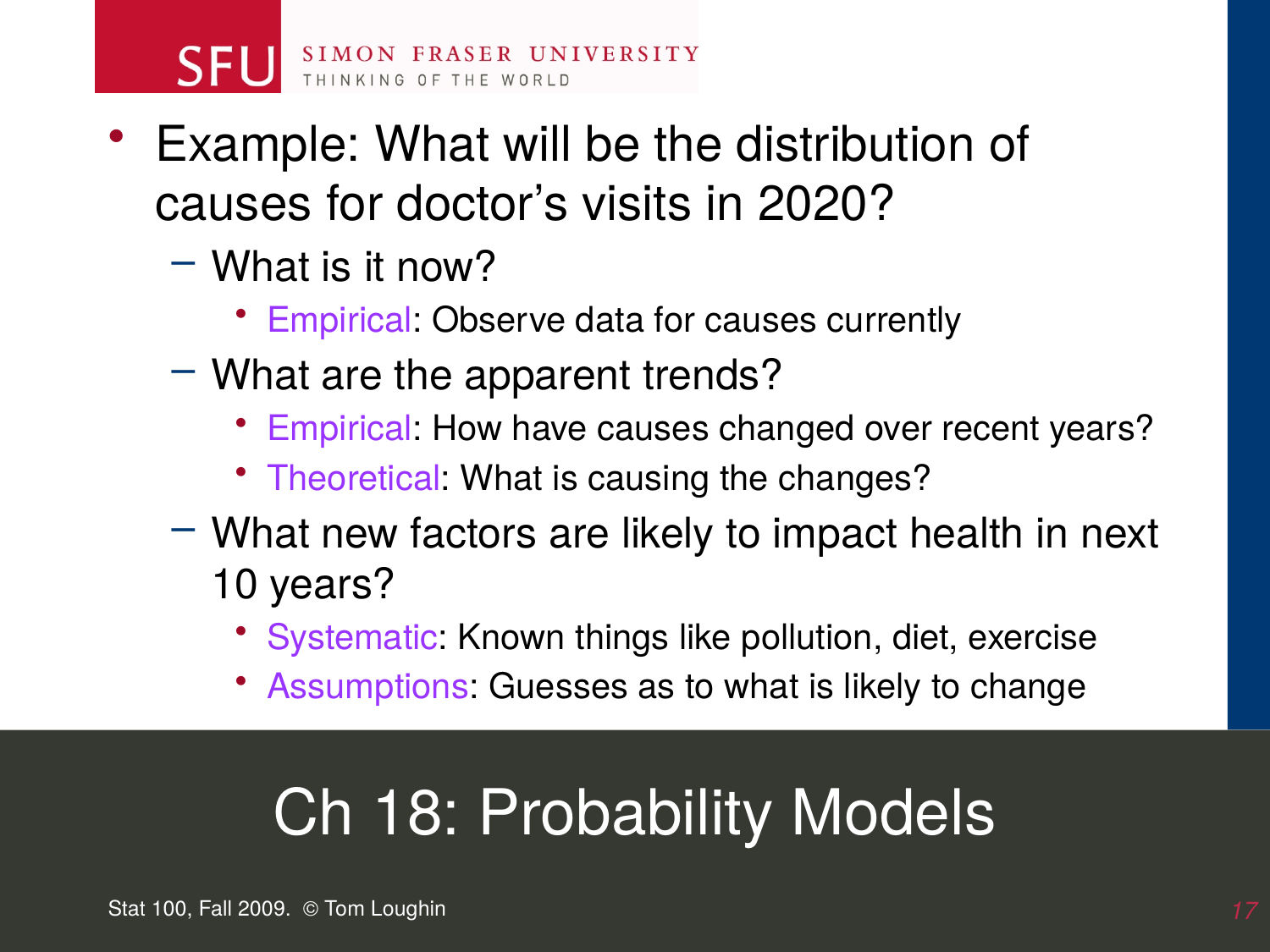

Example: What will be the distribution of causes for doctor’s visits in 2020?
What is it now?
Empirical: Observe data for causes currently
What are the apparent trends?
Empirical: How have causes changed over recent years?
Theoretical: What is causing the changes?
What new factors are likely to impact health in next 10 years?
Systematic: Known things like pollution, diet, exercise
Assumptions: Guesses as to what is likely to change
# Ch 18: Probability Models
Stat 100, Fall 2009.  © Tom Loughin
17